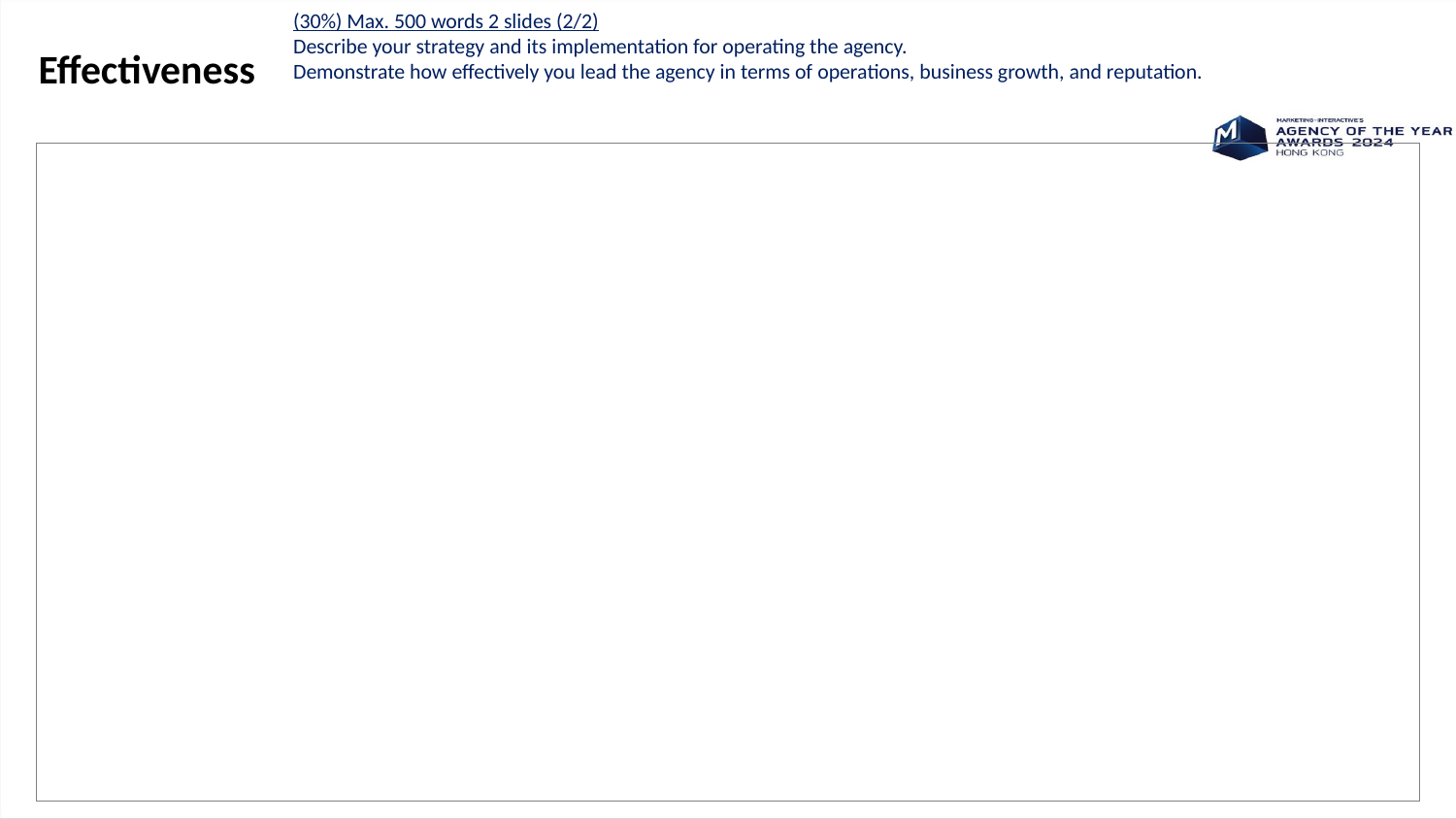

Effectiveness
(30%) Max. 500 words 2 slides (2/2)
Describe your strategy and its implementation for operating the agency.
Demonstrate how effectively you lead the agency in terms of operations, business growth, and reputation.
|  |
| --- |